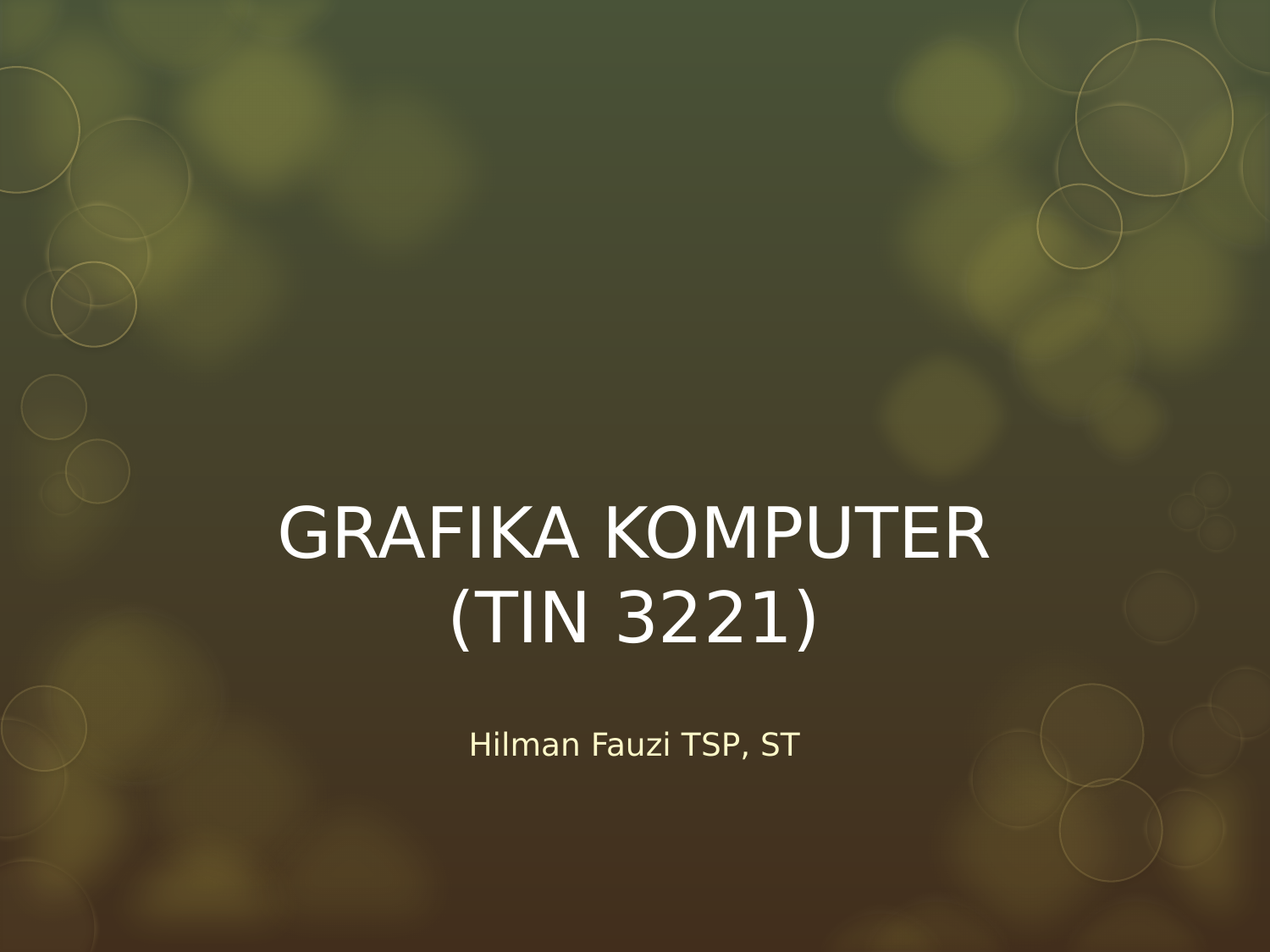

# GRAFIKA KOMPUTER (TIN 3221)

Hilman Fauzi TSP, ST